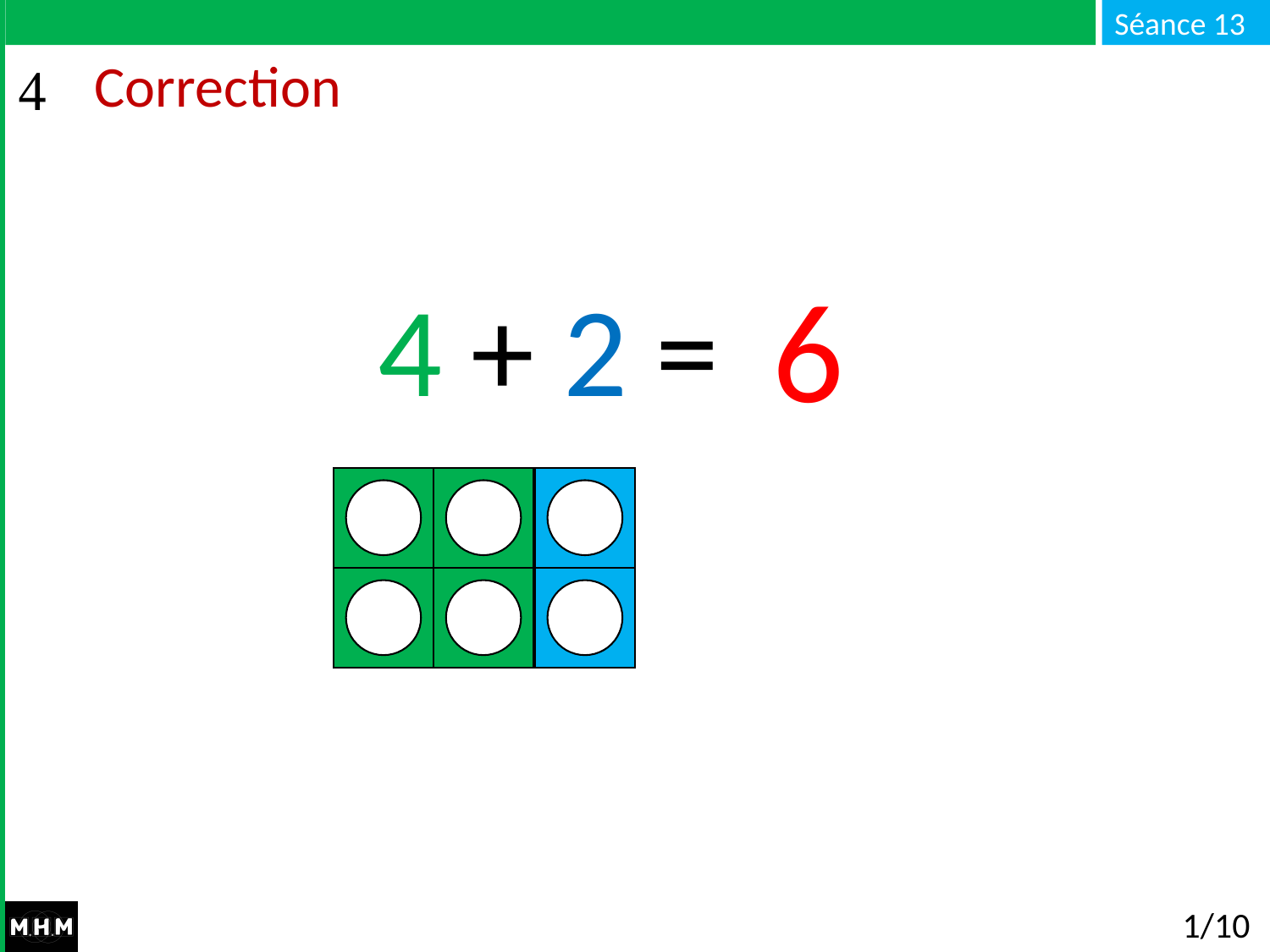

# Correction
6
4 + 2 = …

1/10